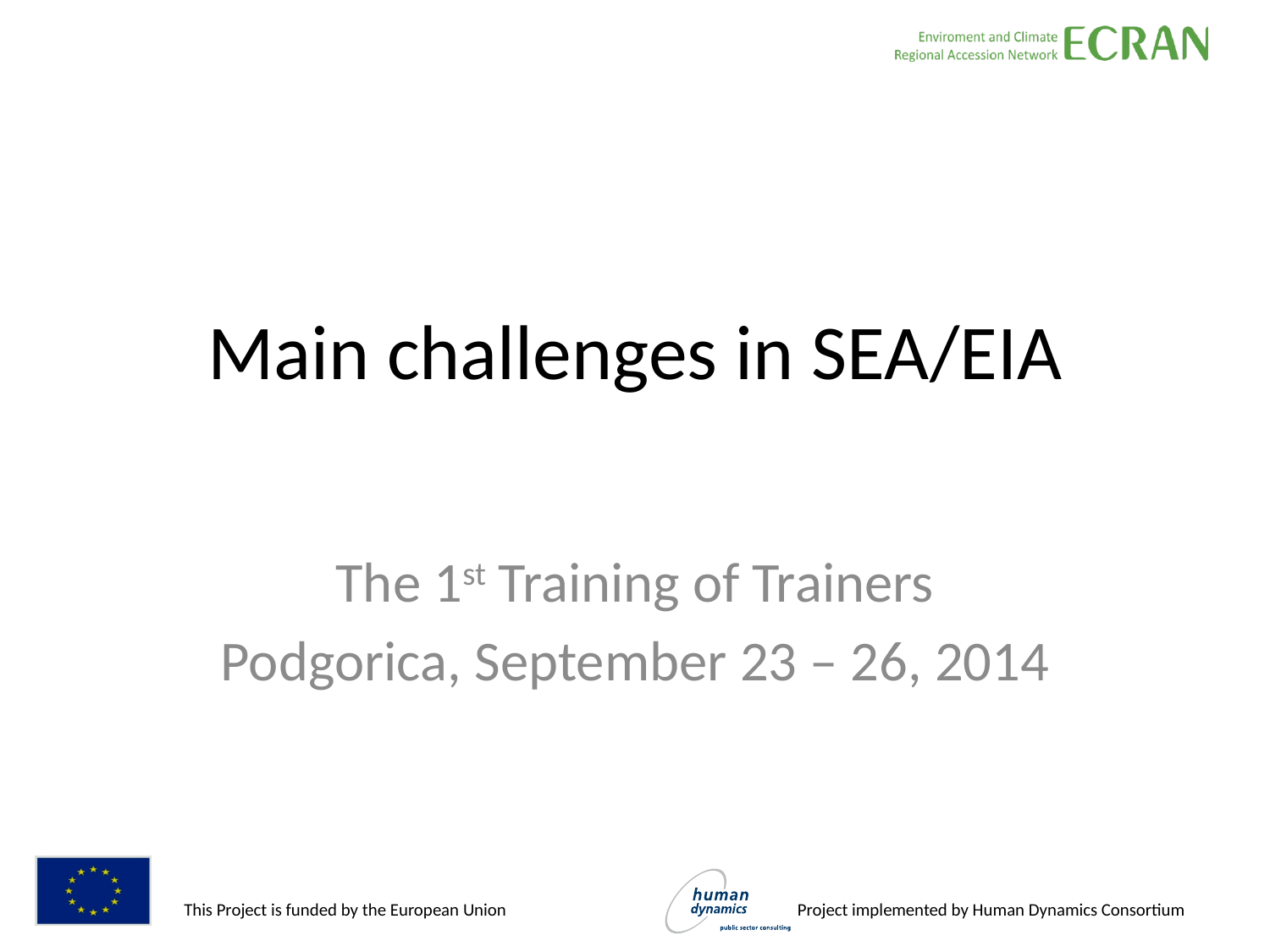

# Main challenges in SEA/EIA
The 1st Training of Trainers
Podgorica, September 23 – 26, 2014